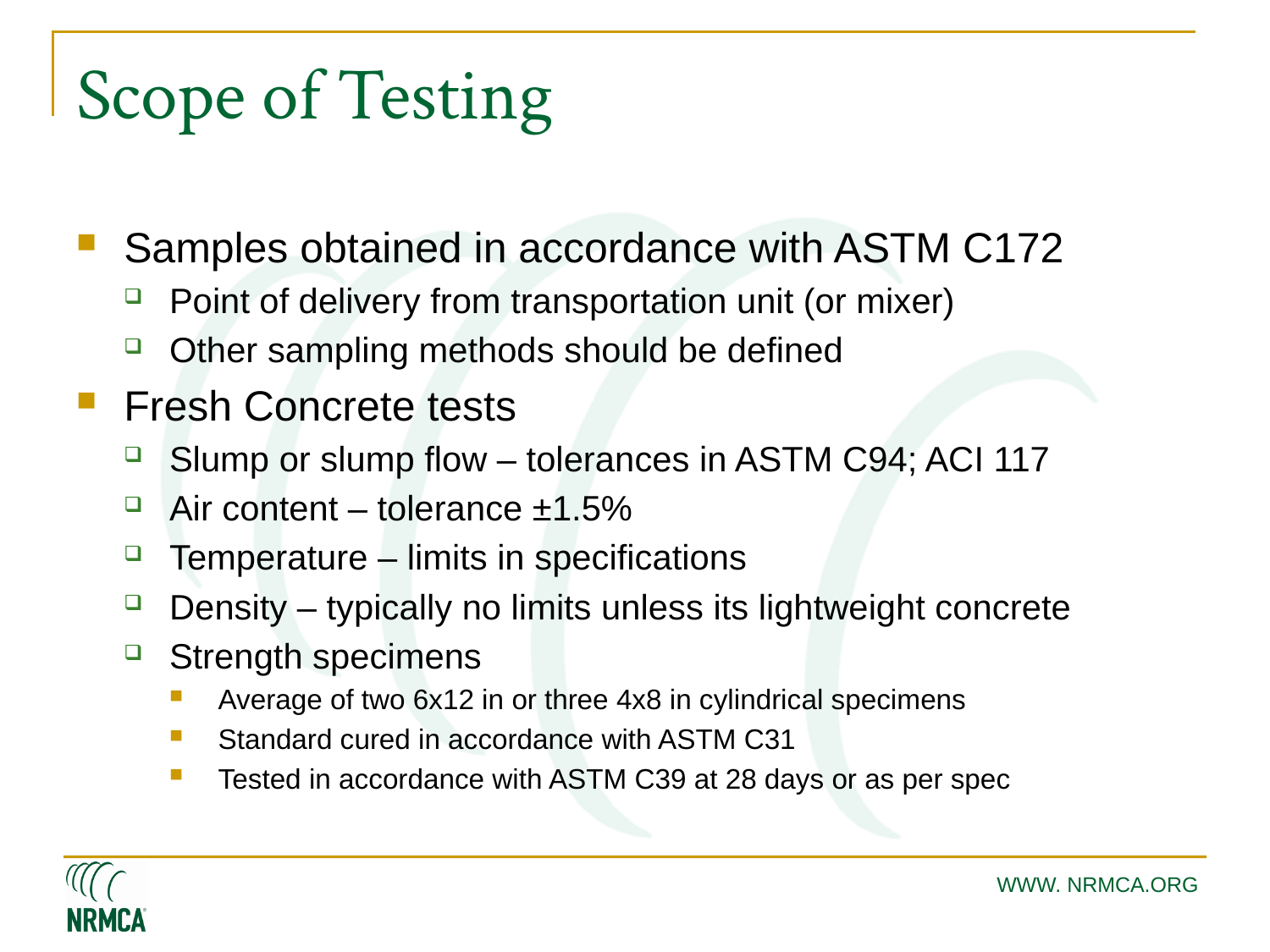

# Scope of Testing
Samples obtained in accordance with ASTM C172
Point of delivery from transportation unit (or mixer)
Other sampling methods should be defined
Fresh Concrete tests
Slump or slump flow – tolerances in ASTM C94; ACI 117
Air content – tolerance ±1.5%
Temperature – limits in specifications
Density – typically no limits unless its lightweight concrete
Strength specimens
Average of two 6x12 in or three 4x8 in cylindrical specimens
Standard cured in accordance with ASTM C31
Tested in accordance with ASTM C39 at 28 days or as per spec